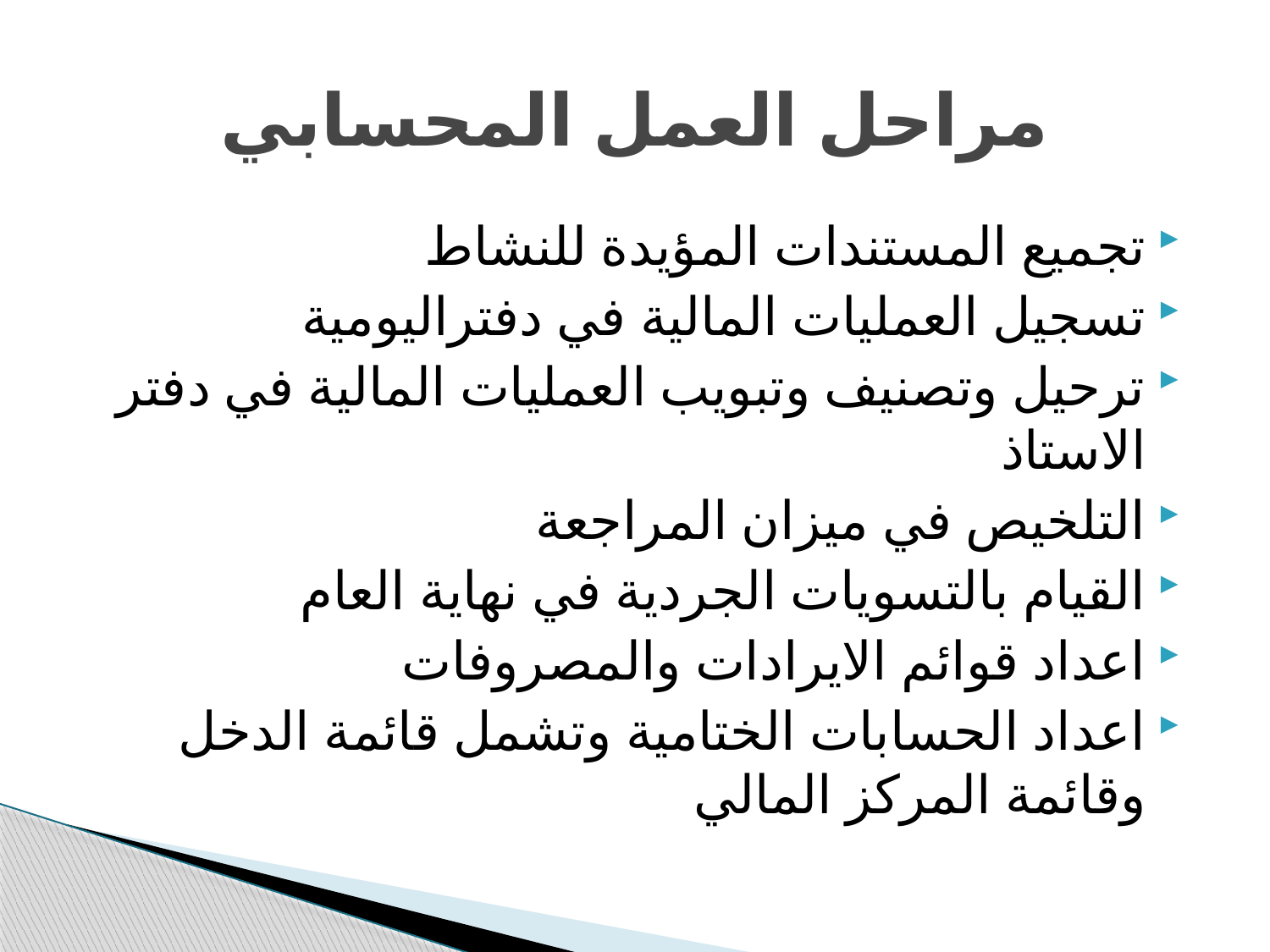

# مراحل العمل المحسابي
تجميع المستندات المؤيدة للنشاط
تسجيل العمليات المالية في دفتراليومية
ترحيل وتصنيف وتبويب العمليات المالية في دفتر الاستاذ
التلخيص في ميزان المراجعة
القيام بالتسويات الجردية في نهاية العام
اعداد قوائم الايرادات والمصروفات
اعداد الحسابات الختامية وتشمل قائمة الدخل وقائمة المركز المالي